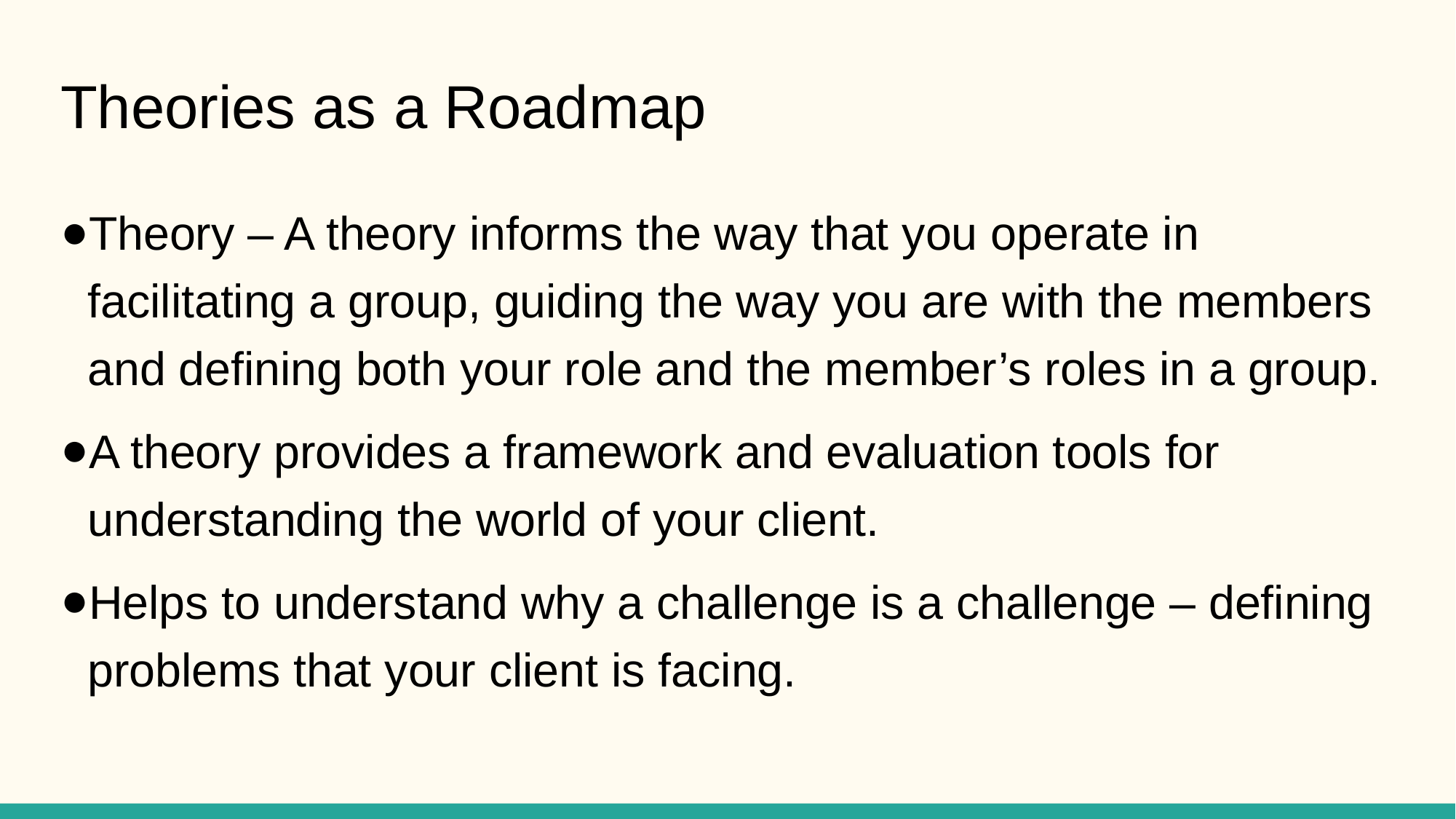

# Theories as a Roadmap
Theory – A theory informs the way that you operate in facilitating a group, guiding the way you are with the members and defining both your role and the member’s roles in a group.
A theory provides a framework and evaluation tools for understanding the world of your client.
Helps to understand why a challenge is a challenge – defining problems that your client is facing.